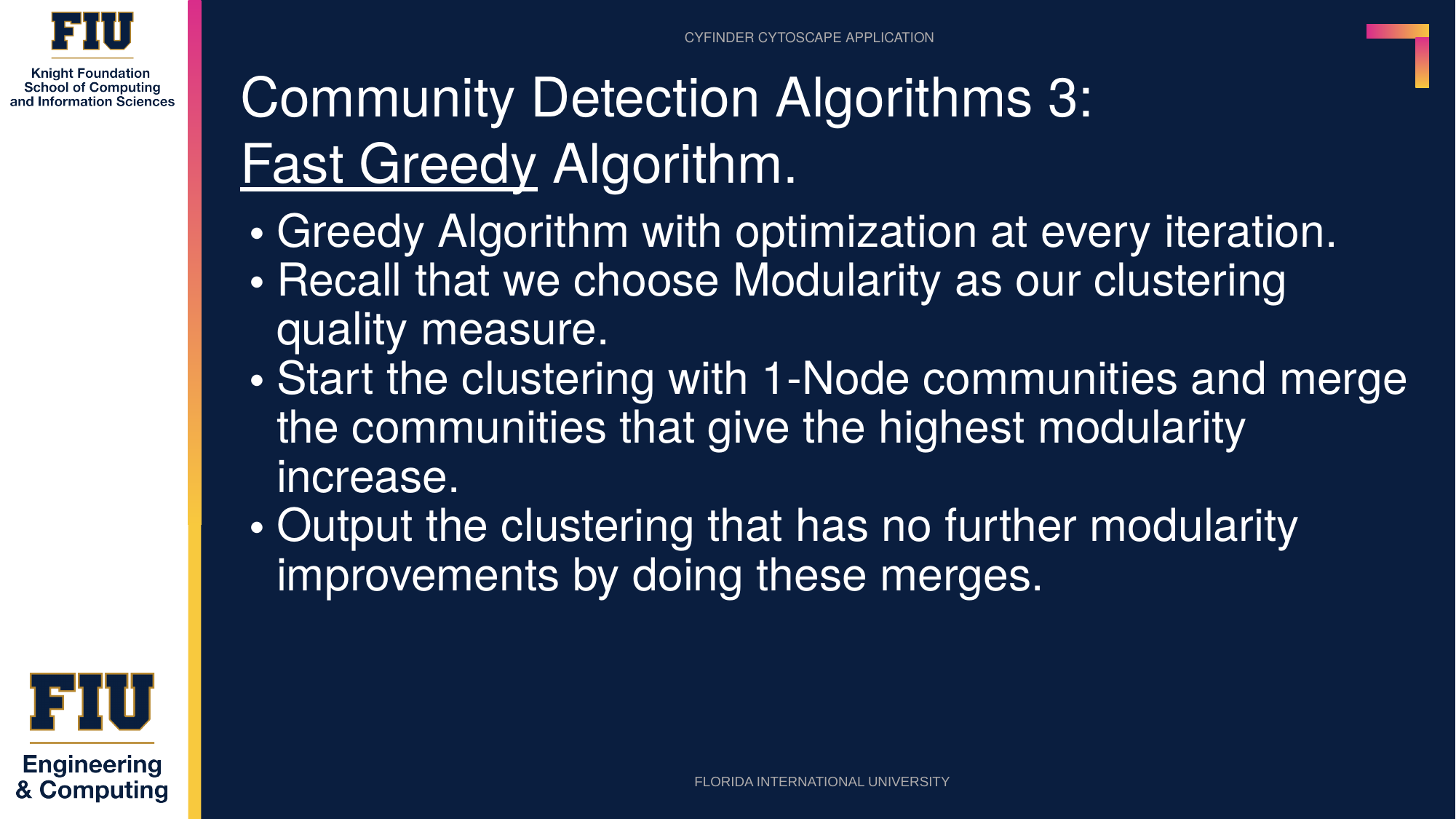

# Community Detection Algorithms 3:
Fast Greedy Algorithm.
Greedy Algorithm with optimization at every iteration.
Recall that we choose Modularity as our clustering quality measure.
Start the clustering with 1-Node communities and merge the communities that give the highest modularity increase.
Output the clustering that has no further modularity improvements by doing these merges.